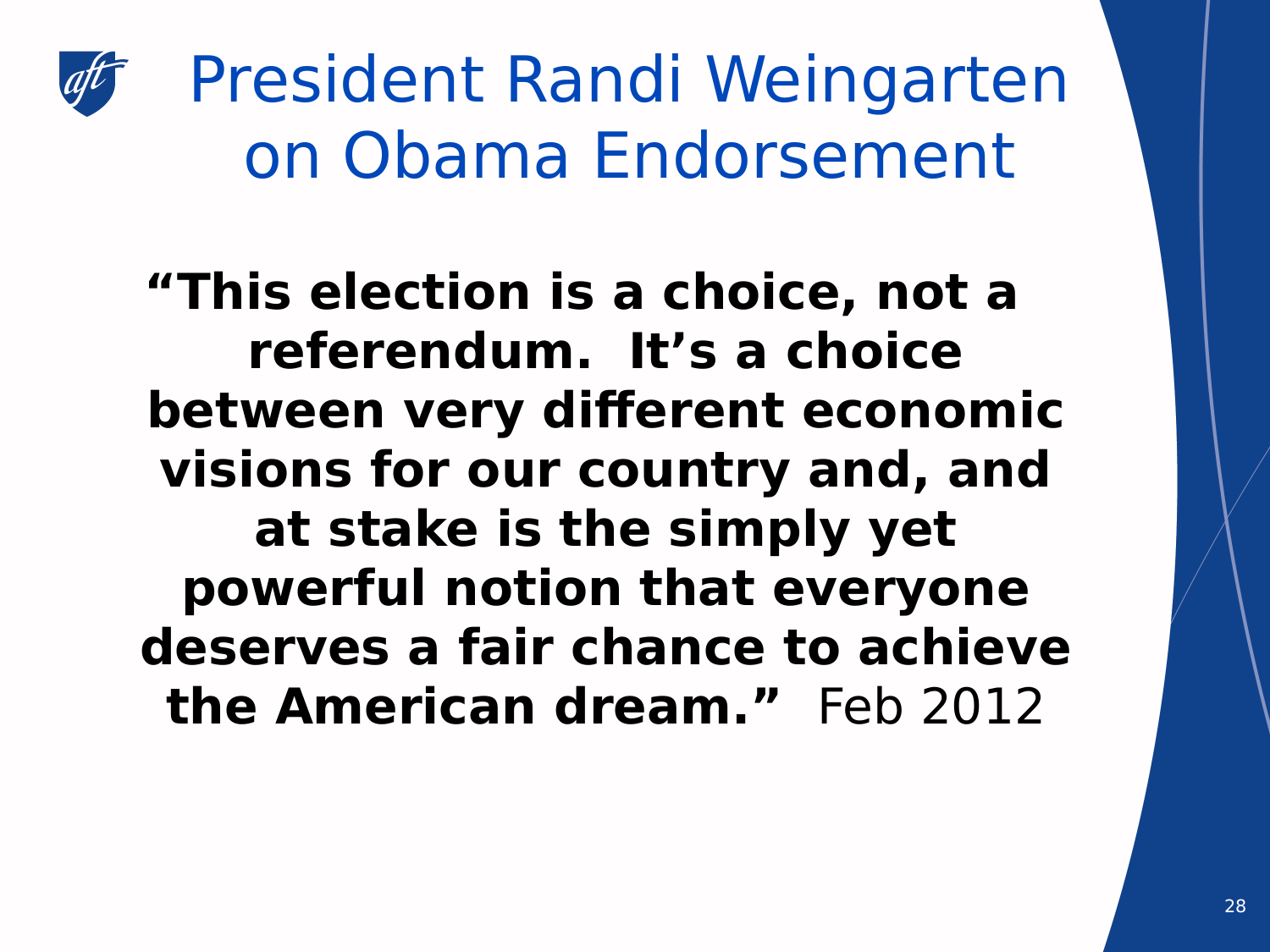

# President Randi Weingarten on Obama Endorsement
“This election is a choice, not a referendum.  It’s a choice between very different economic visions for our country and, and at stake is the simply yet powerful notion that everyone deserves a fair chance to achieve the American dream.”  Feb 2012
28